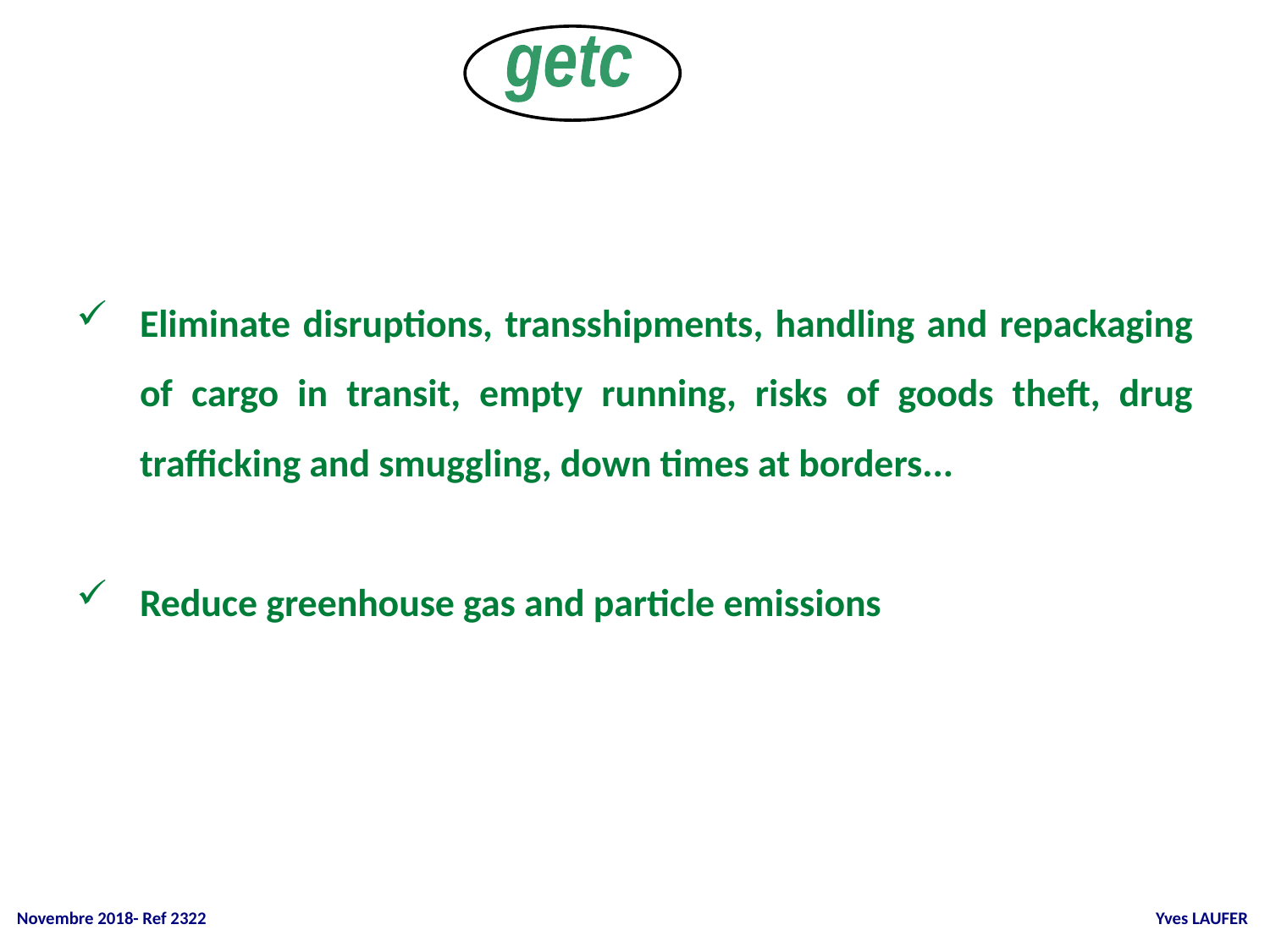

getc

Eliminate disruptions, transshipments, handling and repackaging of cargo in transit, empty running, risks of goods theft, drug trafficking and smuggling, down times at borders...

Reduce greenhouse gas and particle emissions

 Novembre 2018- Ref 2322                                                                                                                          				Yves LAUFER